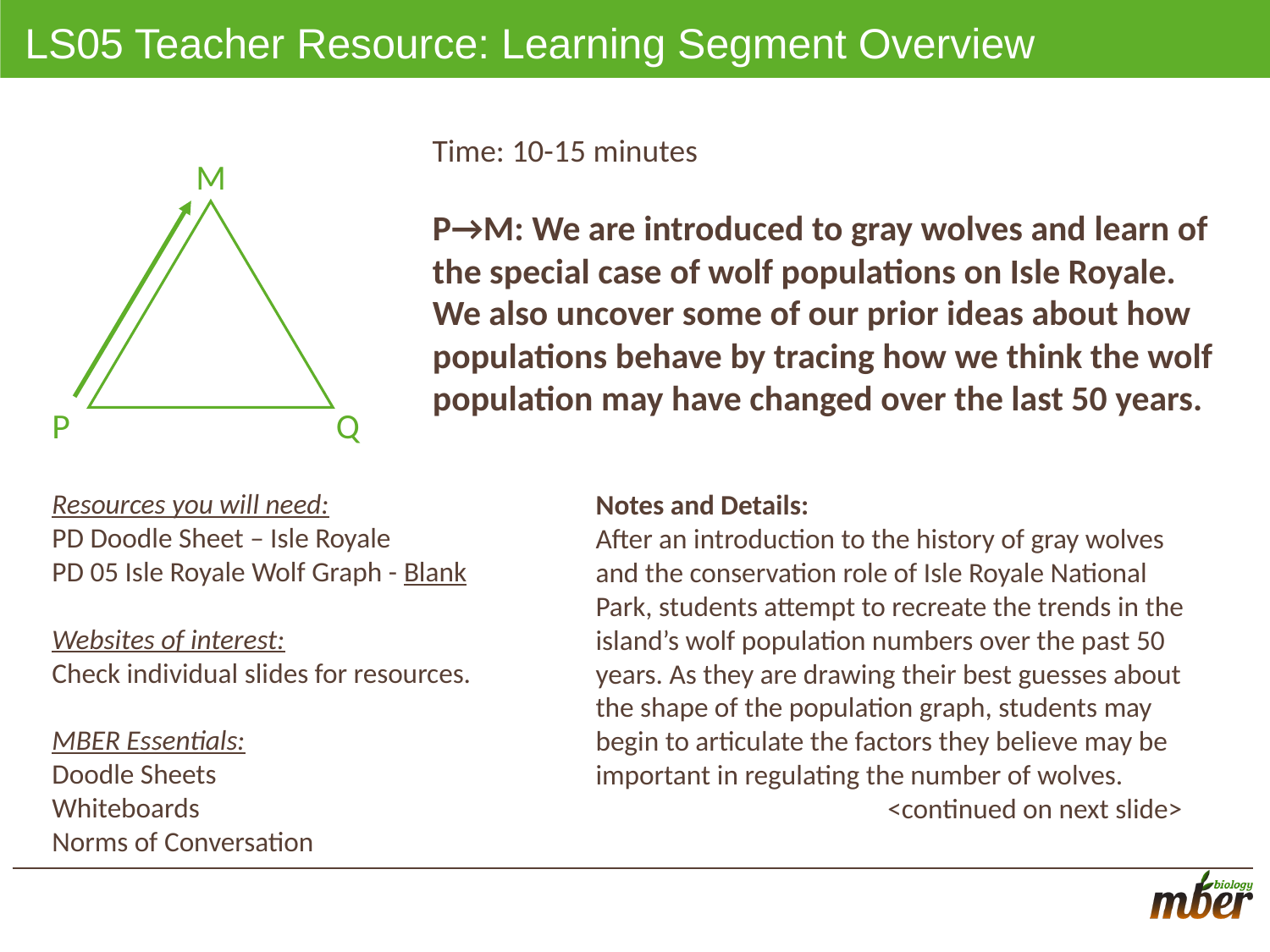

# LS05 Teacher Resource: Learning Segment Overview
Time: 10-15 minutes
M

Q
P
P→M: We are introduced to gray wolves and learn of the special case of wolf populations on Isle Royale. We also uncover some of our prior ideas about how populations behave by tracing how we think the wolf population may have changed over the last 50 years.
Resources you will need:
PD Doodle Sheet – Isle Royale
PD 05 Isle Royale Wolf Graph - Blank

Websites of interest:
Check individual slides for resources.

MBER Essentials:
Doodle Sheets
Whiteboards
Norms of Conversation
Notes and Details:
After an introduction to the history of gray wolves and the conservation role of Isle Royale National Park, students attempt to recreate the trends in the island’s wolf population numbers over the past 50 years. As they are drawing their best guesses about the shape of the population graph, students may begin to articulate the factors they believe may be important in regulating the number of wolves. 	                          <continued on next slide>